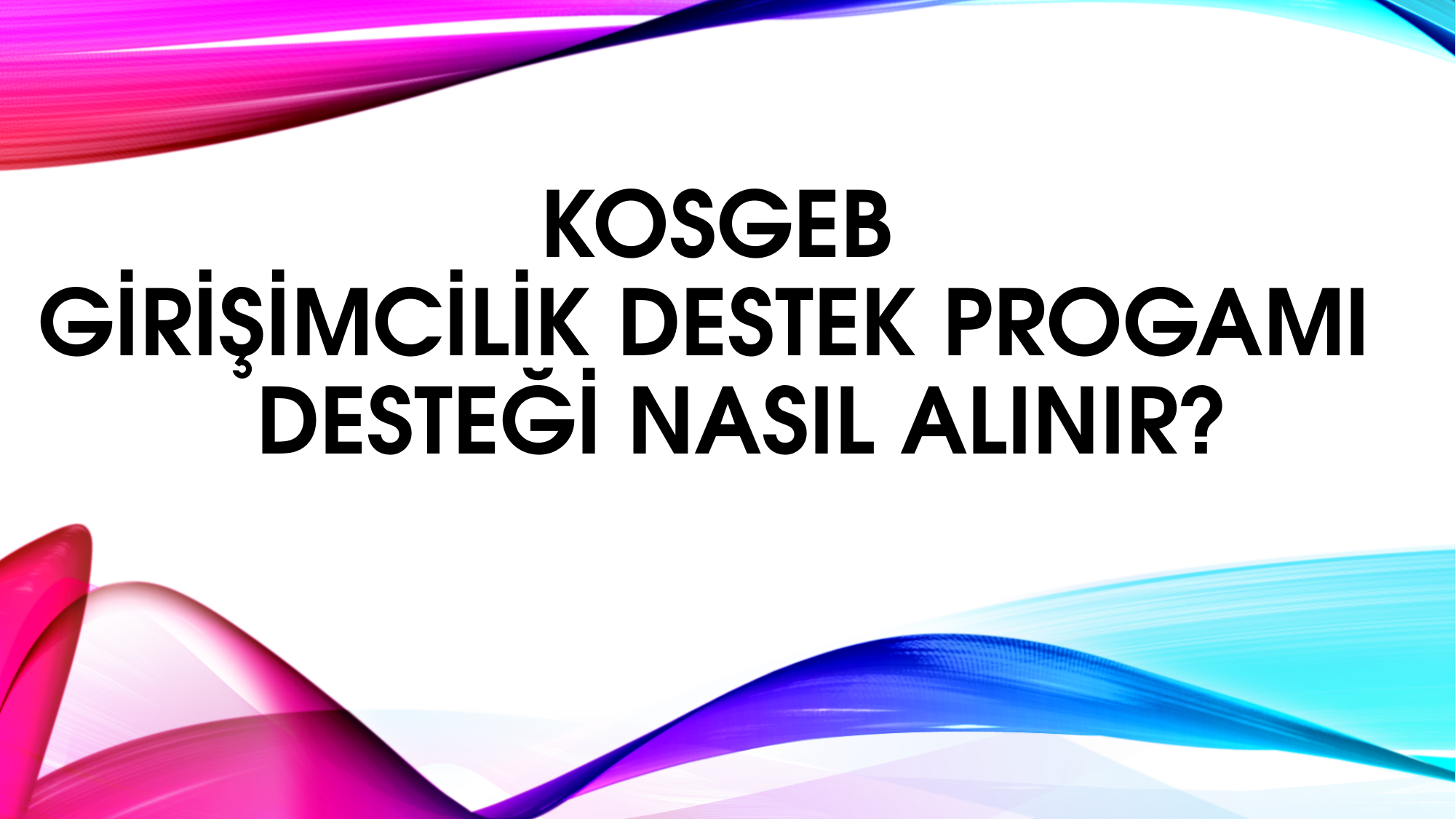

# KOSGEB GİRİŞİMCİLİK DESTEK PROGAMI DESTEĞİ NASIL ALINIR?